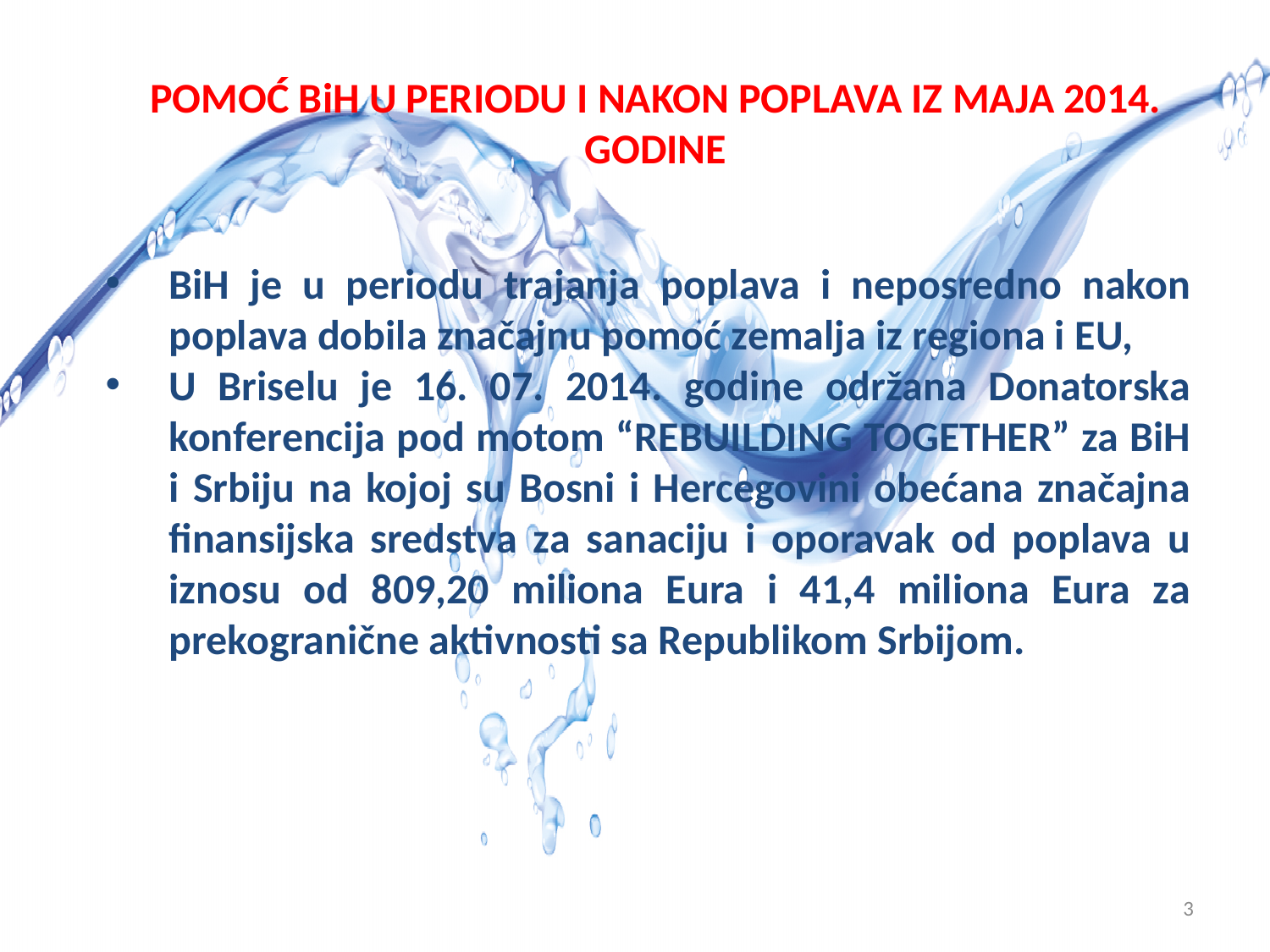

POMOĆ BiH U PERIODU I NAKON POPLAVA IZ MAJA 2014. GODINE

BiH je u periodu trajanja poplava i neposredno nakon poplava dobila značajnu pomoć zemalja iz regiona i EU,
U Briselu je 16. 07. 2014. godine održana Donatorska konferencija pod motom “REBUILDING TOGETHER” za BiH i Srbiju na kojoj su Bosni i Hercegovini obećana značajna finansijska sredstva za sanaciju i oporavak od poplava u iznosu od 809,20 miliona Eura i 41,4 miliona Eura za prekogranične aktivnosti sa Republikom Srbijom.

3